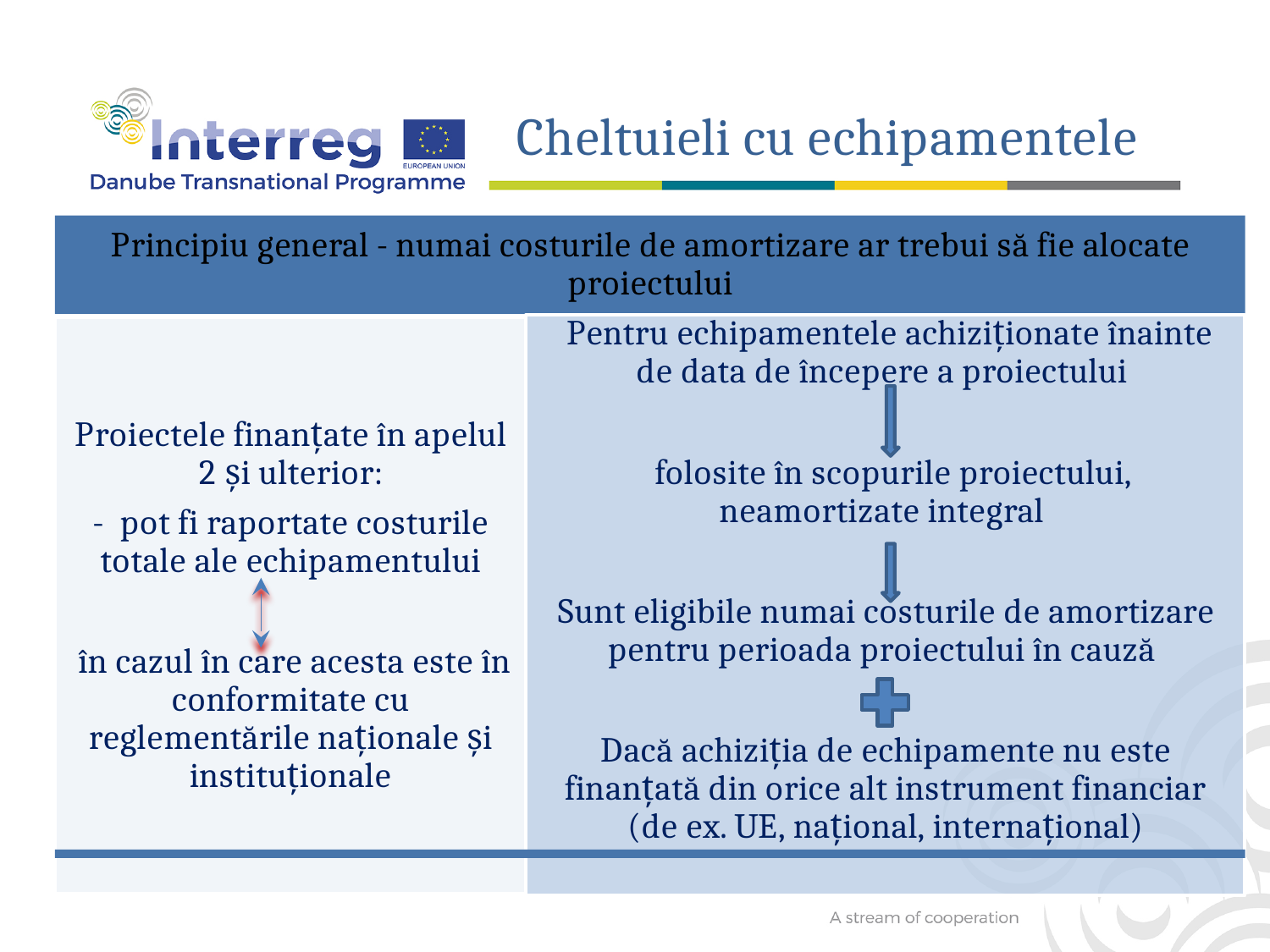

Cheltuieli cu echipamentele
Principiu general - numai costurile de amortizare ar trebui să fie alocate proiectului
Proiectele finanțate în apelul 2 și ulterior:
-  pot fi raportate costurile totale ale echipamentului

 în cazul în care acesta este în conformitate cu reglementările naționale și instituționale
 Pentru echipamentele achiziționate înainte de data de începere a proiectului

  folosite în scopurile proiectului, neamortizate integral

Sunt eligibile numai costurile de amortizare pentru perioada proiectului în cauză

Dacă achiziția de echipamente nu este finanțată din orice alt instrument financiar (de ex. UE, național, internațional)